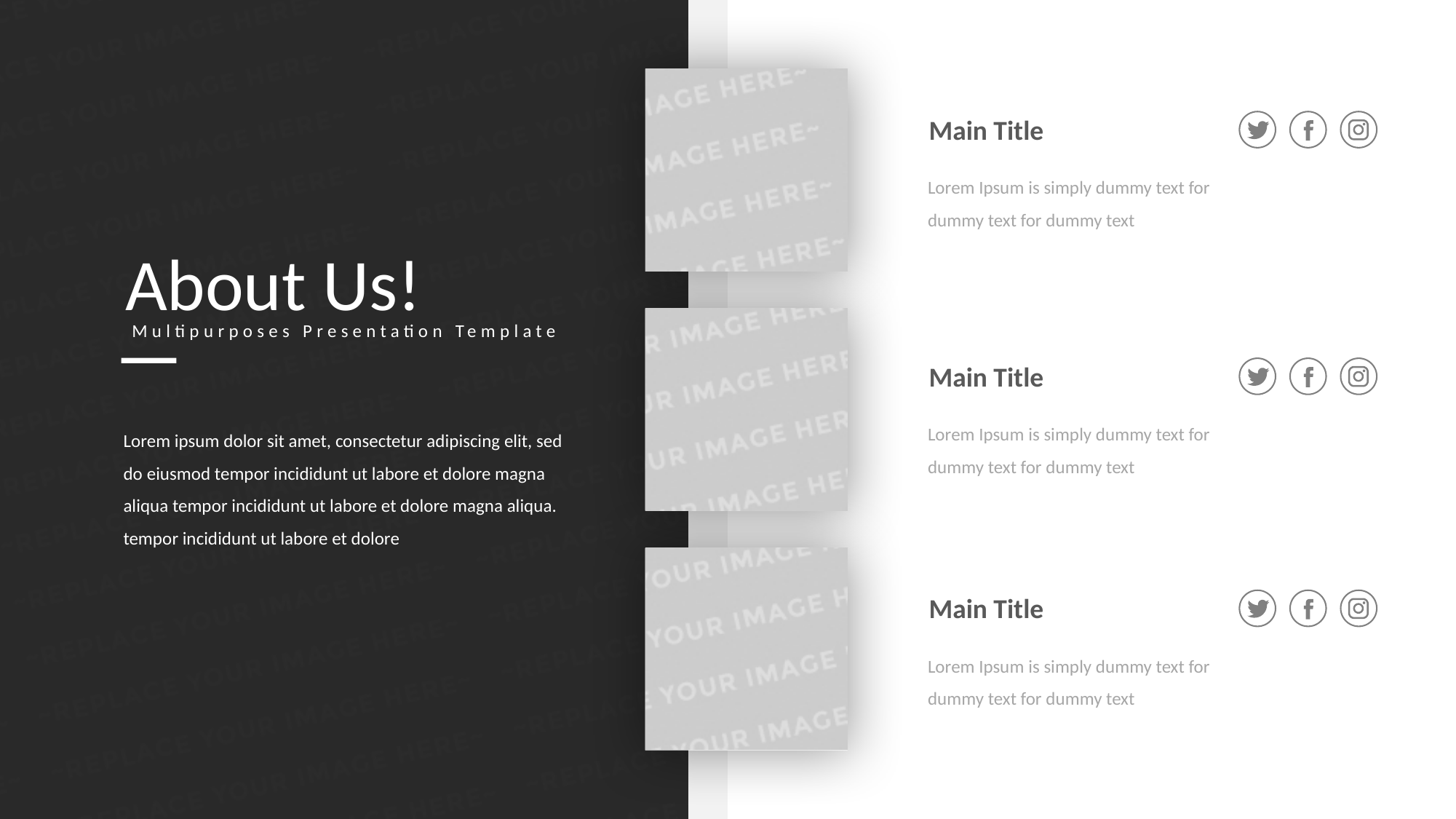

Main Title

Lorem Ipsum is simply dummy text for dummy text for dummy text
About Us!
Multipurposes Presentation Template
Main Title

Lorem Ipsum is simply dummy text for dummy text for dummy text
Lorem ipsum dolor sit amet, consectetur adipiscing elit, sed do eiusmod tempor incididunt ut labore et dolore magna aliqua tempor incididunt ut labore et dolore magna aliqua. tempor incididunt ut labore et dolore
Main Title

Lorem Ipsum is simply dummy text for dummy text for dummy text